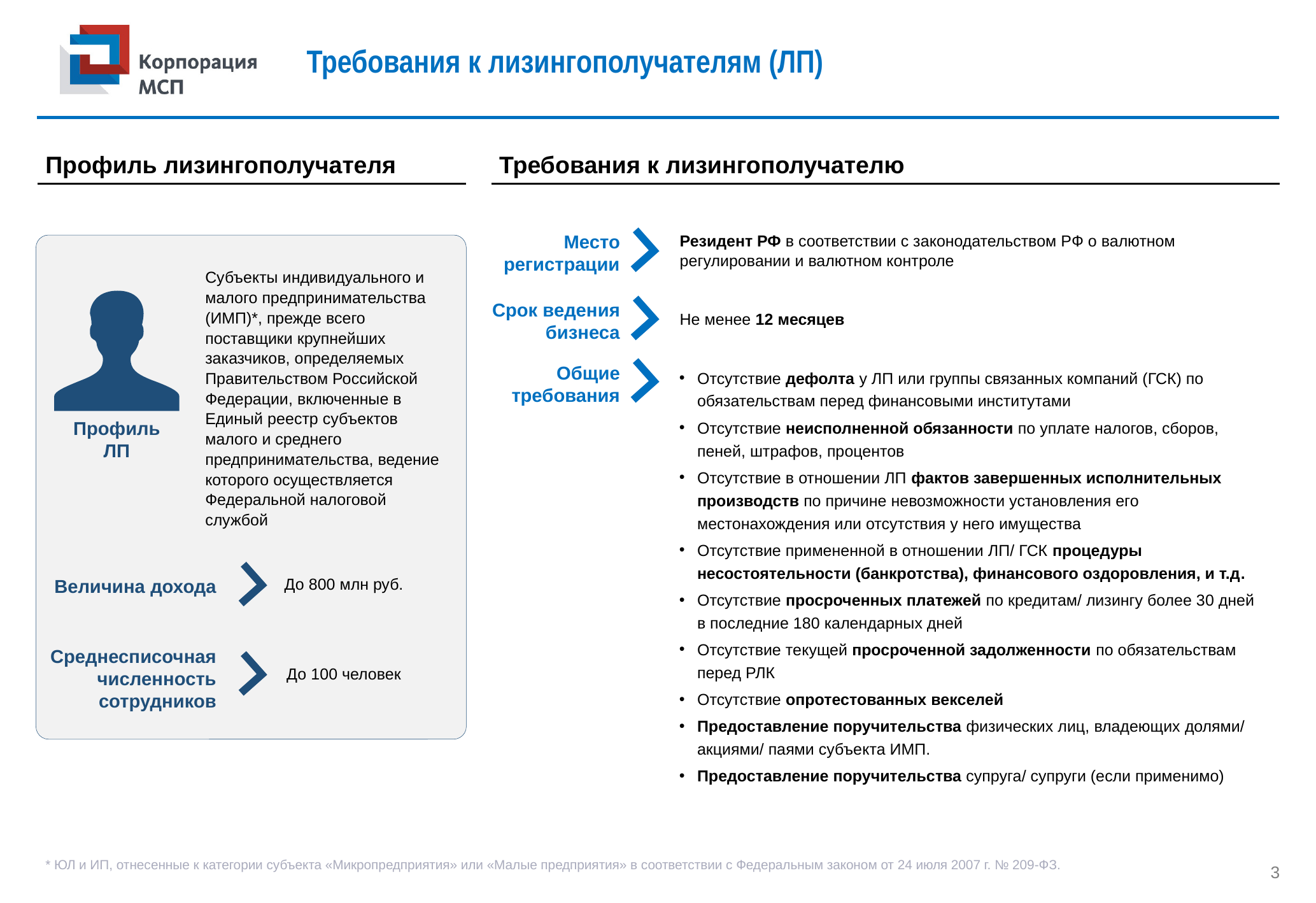

# Требования к лизингополучателям (ЛП)
Профиль лизингополучателя
Требования к лизингополучателю

Резидент РФ в соответствии с законодательством РФ о валютном регулировании и валютном контроле
Место регистрации

Субъекты индивидуального и малого предпринимательства (ИМП)*, прежде всего поставщики крупнейших заказчиков, определяемых Правительством Российской Федерации, включенные в Единый реестр субъектов малого и среднего предпринимательства, ведение которого осуществляется Федеральной налоговой службой

Срок ведения бизнеса
Не менее 12 месяцев

Отсутствие дефолта у ЛП или группы связанных компаний (ГСК) по обязательствам перед финансовыми институтами
Отсутствие неисполненной обязанности по уплате налогов, сборов, пеней, штрафов, процентов
Отсутствие в отношении ЛП фактов завершенных исполнительных производств по причине невозможности установления его местонахождения или отсутствия у него имущества
Отсутствие примененной в отношении ЛП/ ГСК процедуры несостоятельности (банкротства), финансового оздоровления, и т.д.
Отсутствие просроченных платежей по кредитам/ лизингу более 30 дней в последние 180 календарных дней
Отсутствие текущей просроченной задолженности по обязательствам перед РЛК
Отсутствие опротестованных векселей
Предоставление поручительства физических лиц, владеющих долями/ акциями/ паями субъекта ИМП.
Предоставление поручительства супруга/ супруги (если применимо)

Общие требования

Профиль ЛП

Величина дохода
До 800 млн руб.
Среднесписочная численность сотрудников

До 100 человек
* ЮЛ и ИП, отнесенные к категории субъекта «Микропредприятия» или «Малые предприятия» в соответствии с Федеральным законом от 24 июля 2007 г. № 209-ФЗ.